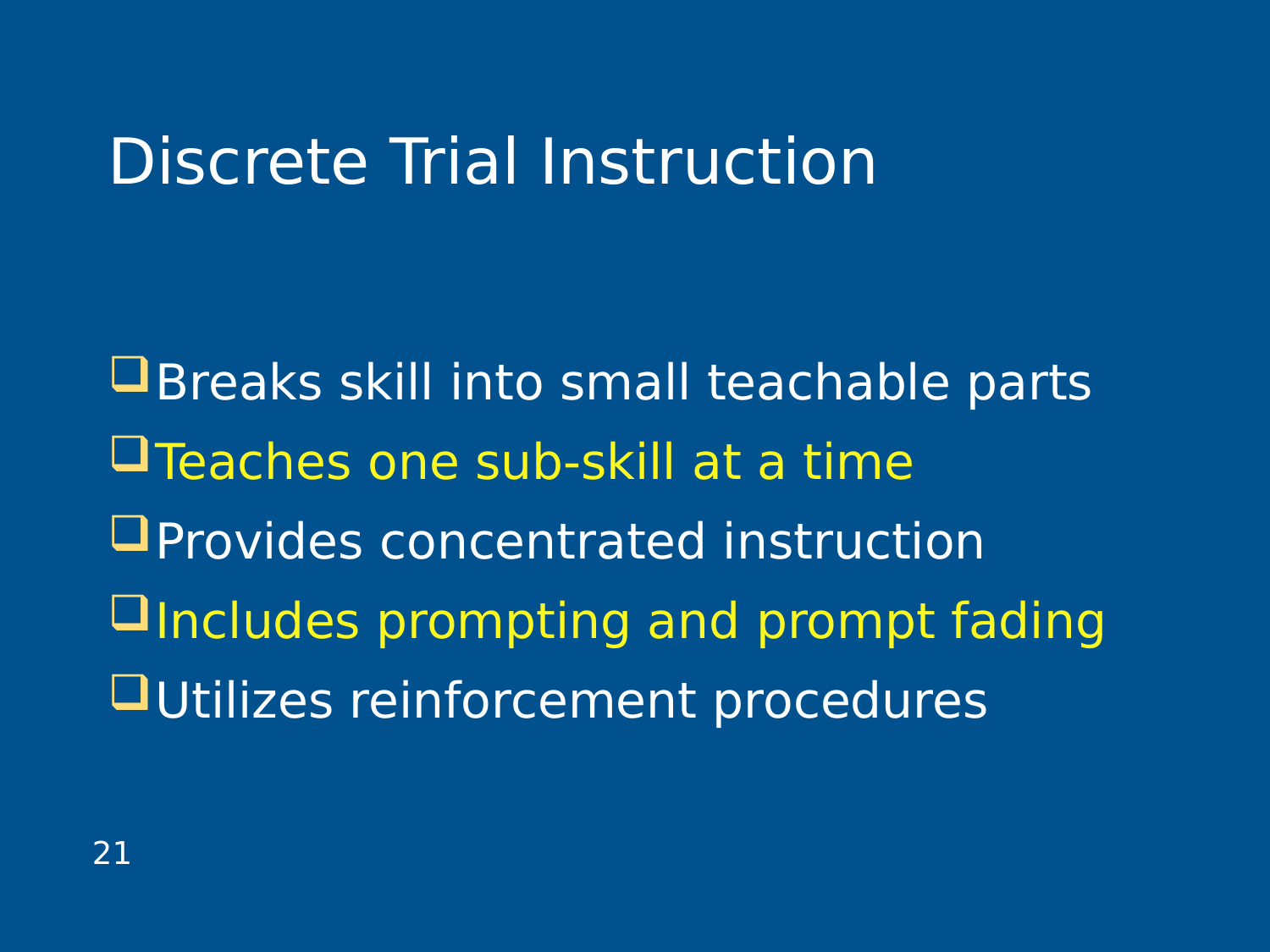

# Discrete Trial Instruction
Breaks skill into small teachable parts
Teaches one sub-skill at a time
Provides concentrated instruction
Includes prompting and prompt fading
Utilizes reinforcement procedures
21